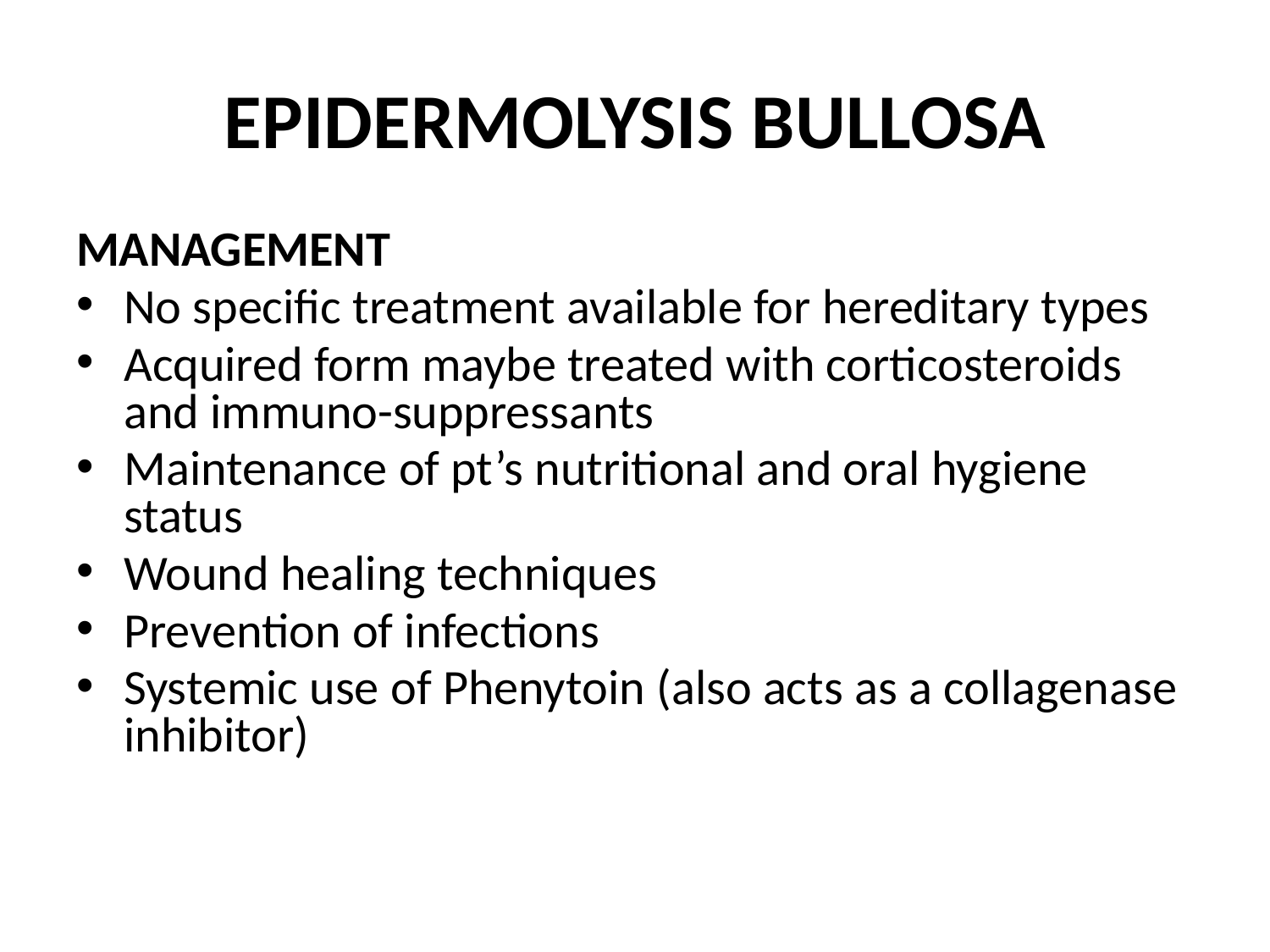

# EPIDERMOLYSIS BULLOSA
MANAGEMENT
No specific treatment available for hereditary types
Acquired form maybe treated with corticosteroids and immuno-suppressants
Maintenance of pt’s nutritional and oral hygiene status
Wound healing techniques
Prevention of infections
Systemic use of Phenytoin (also acts as a collagenase inhibitor)